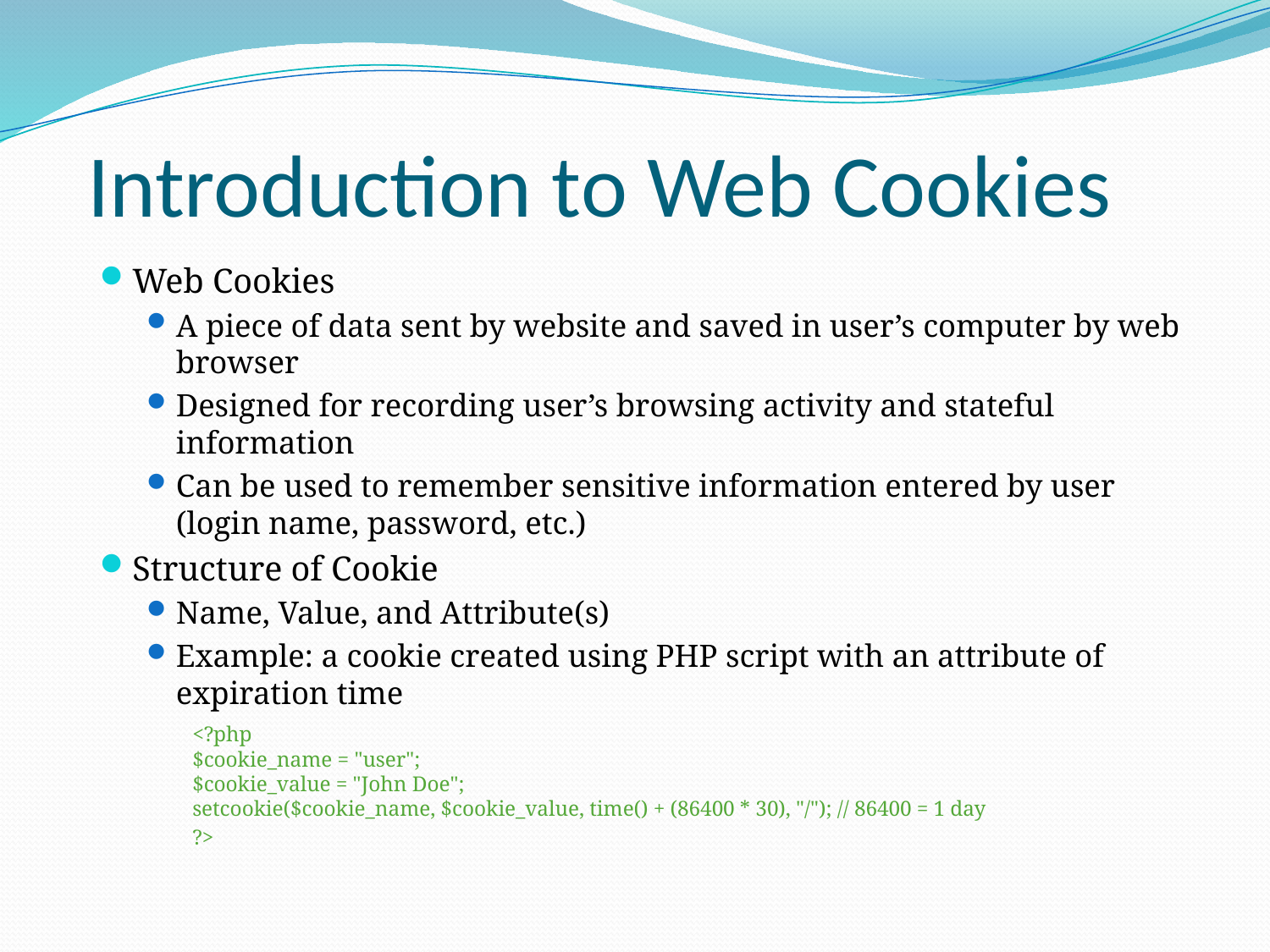

# Introduction to Web Cookies
Web Cookies
A piece of data sent by website and saved in user’s computer by web browser
Designed for recording user’s browsing activity and stateful information
Can be used to remember sensitive information entered by user (login name, password, etc.)
Structure of Cookie
Name, Value, and Attribute(s)
Example: a cookie created using PHP script with an attribute of expiration time
	<?php
	$cookie_name = "user";
	$cookie_value = "John Doe";
	setcookie($cookie_name, $cookie_value, time() + (86400 * 30), "/"); // 86400 = 1 day
	?>